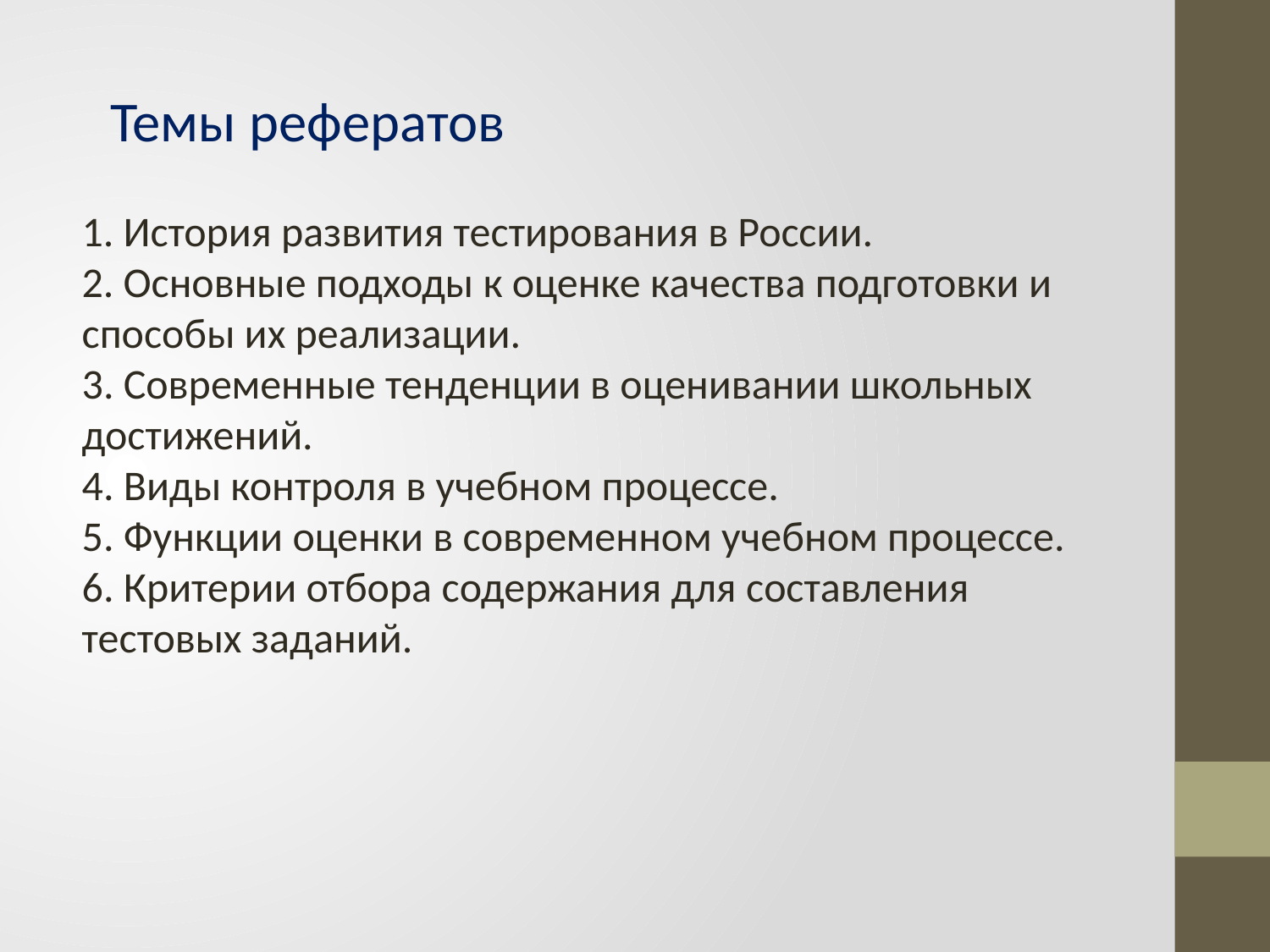

Темы рефератов

1. История развития тестирования в России.
2. Основные подходы к оценке качества подготовки и способы их реализации.
3. Современные тенденции в оценивании школьных достижений.
4. Виды контроля в учебном процессе.
5. Функции оценки в современном учебном процессе.
6. Критерии отбора содержания для составления тестовых заданий.